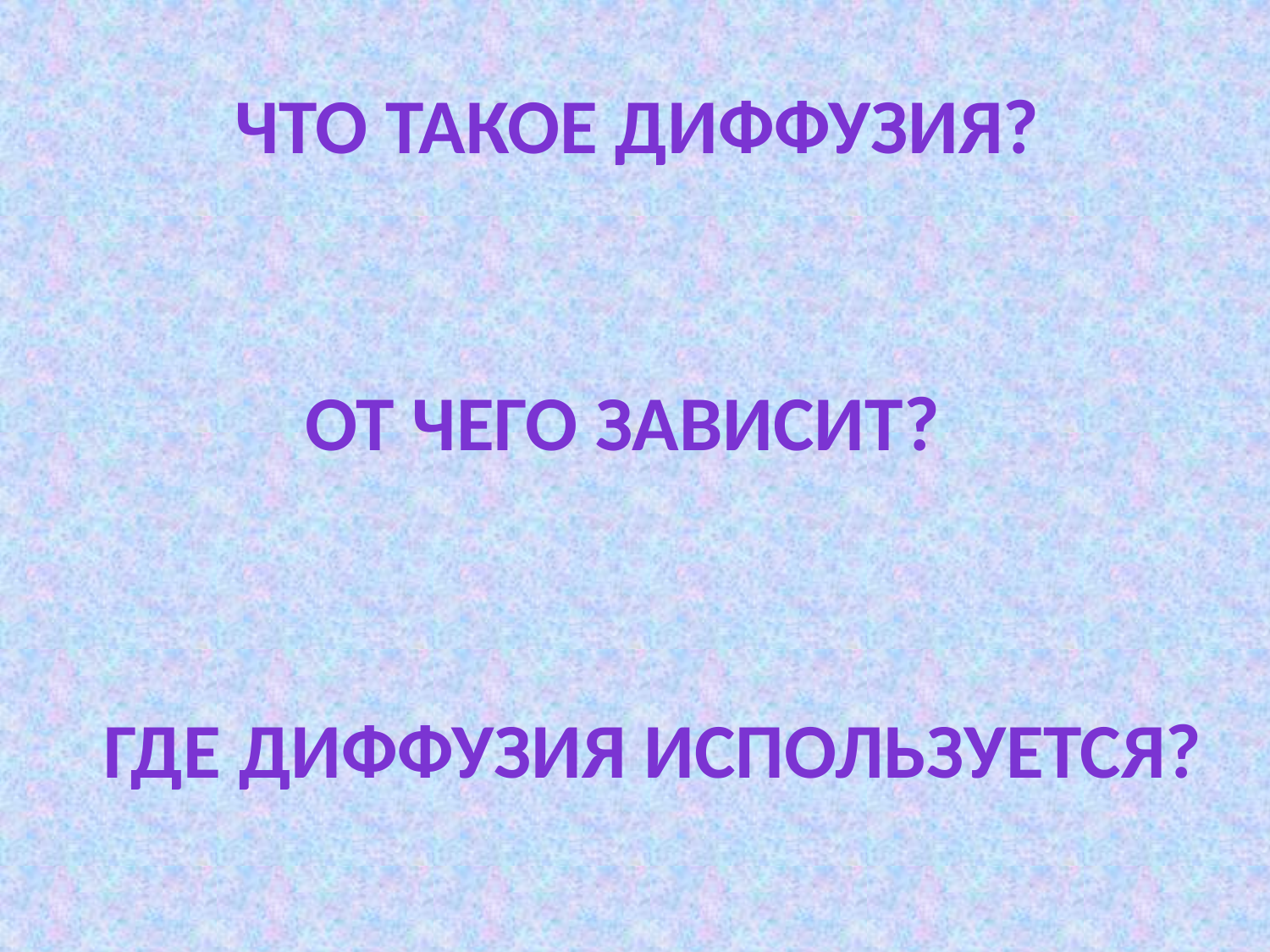

Что такое диффузия?
От чего зависит?
Где диффузия используется?